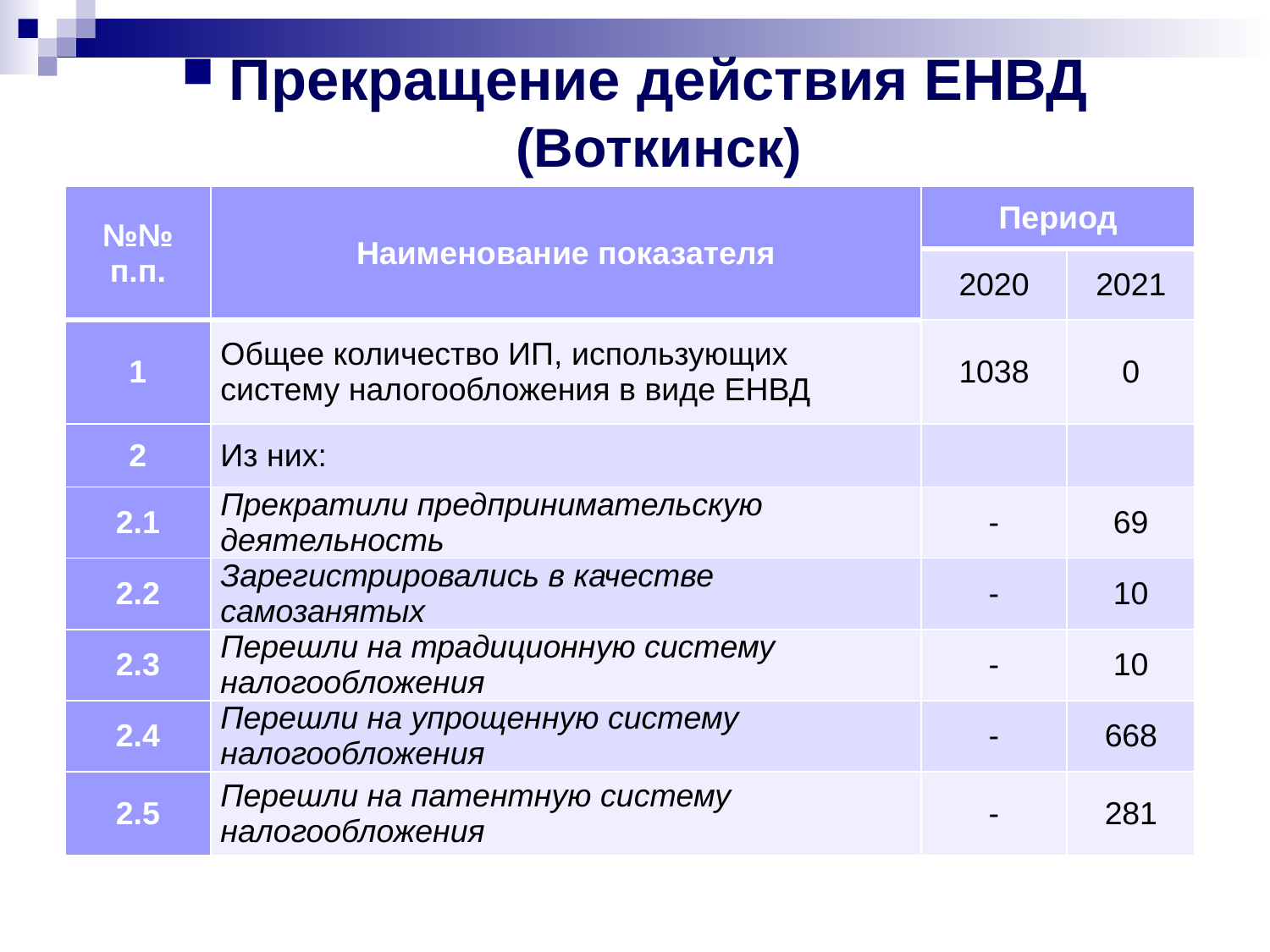

# Прекращение действия ЕНВД (Воткинск)
| №№ п.п. | Наименование показателя | Период |  |
| --- | --- | --- | --- |
|  |  | 2020 | 2021 |
| 1 | Общее количество ИП, использующих систему налогообложения в виде ЕНВД | 1038 | 0 |
| 2 | Из них: |  |  |
| 2.1 | Прекратили предпринимательскую деятельность | - | 69 |
| 2.2 | Зарегистрировались в качестве самозанятых | - | 10 |
| 2.3 | Перешли на традиционную систему налогообложения | - | 10 |
| 2.4 | Перешли на упрощенную систему налогообложения | - | 668 |
| 2.5 | Перешли на патентную систему налогообложения | - | 281 |